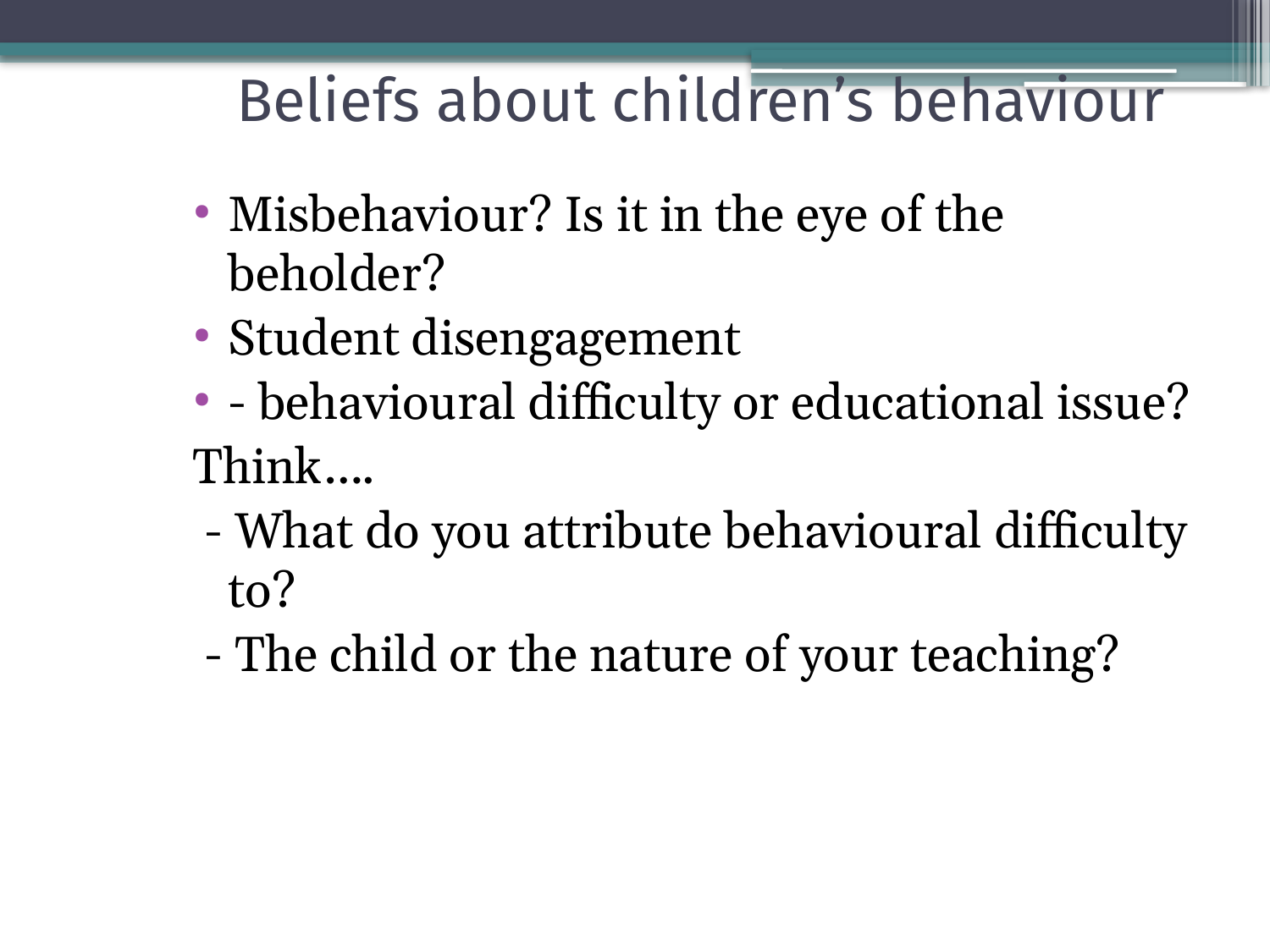

# Beliefs about children’s behaviour
Misbehaviour? Is it in the eye of the beholder?
Student disengagement
- behavioural difficulty or educational issue?
Think….
 - What do you attribute behavioural difficulty to?
 - The child or the nature of your teaching?